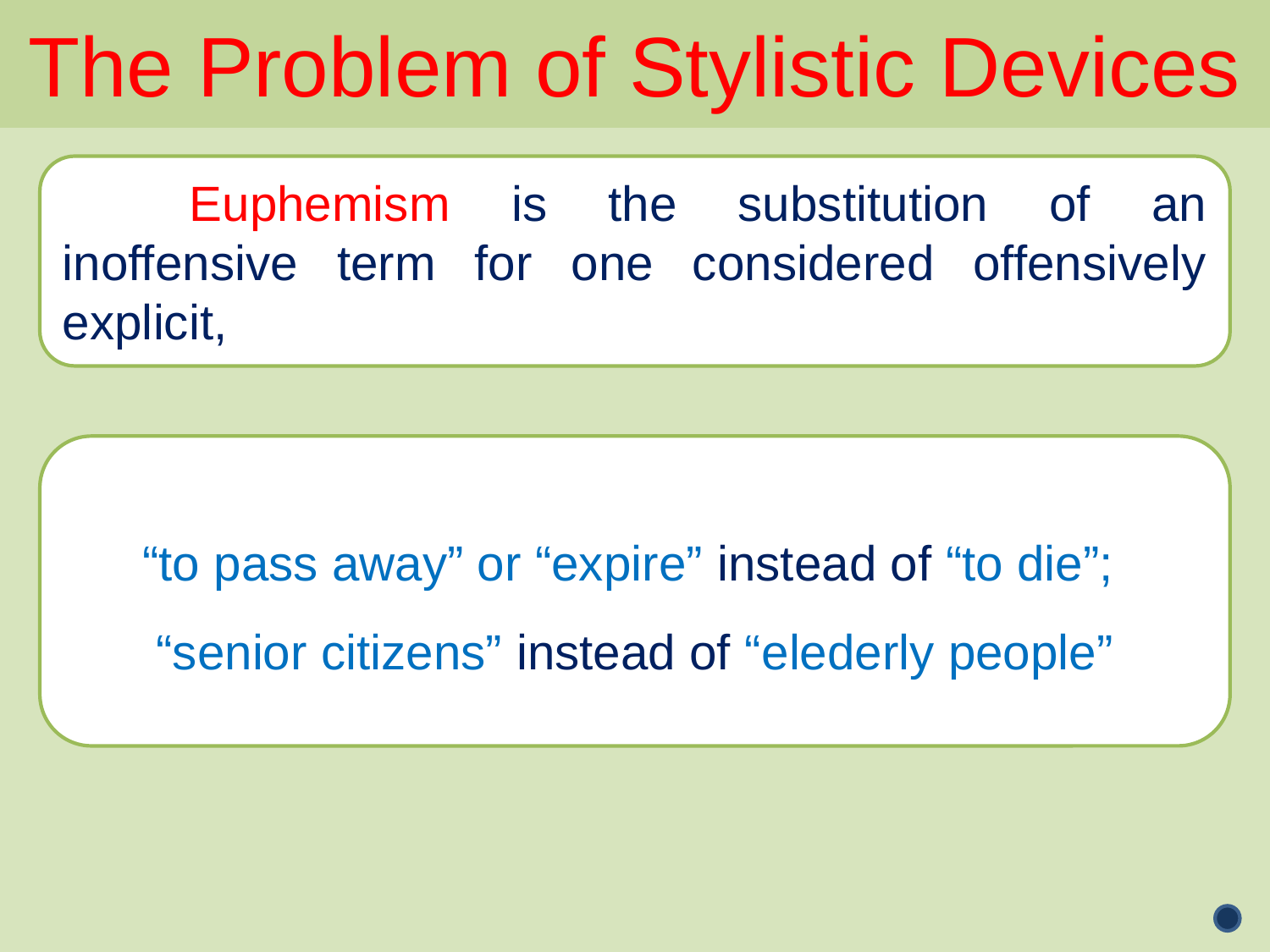

The Problem of Stylistic Devices

	Euphemism is the substitution of an inoffensive term for one considered offensively explicit,

“to pass away” or “expire” instead of “to die”;
“senior citizens” instead of “elederly people”